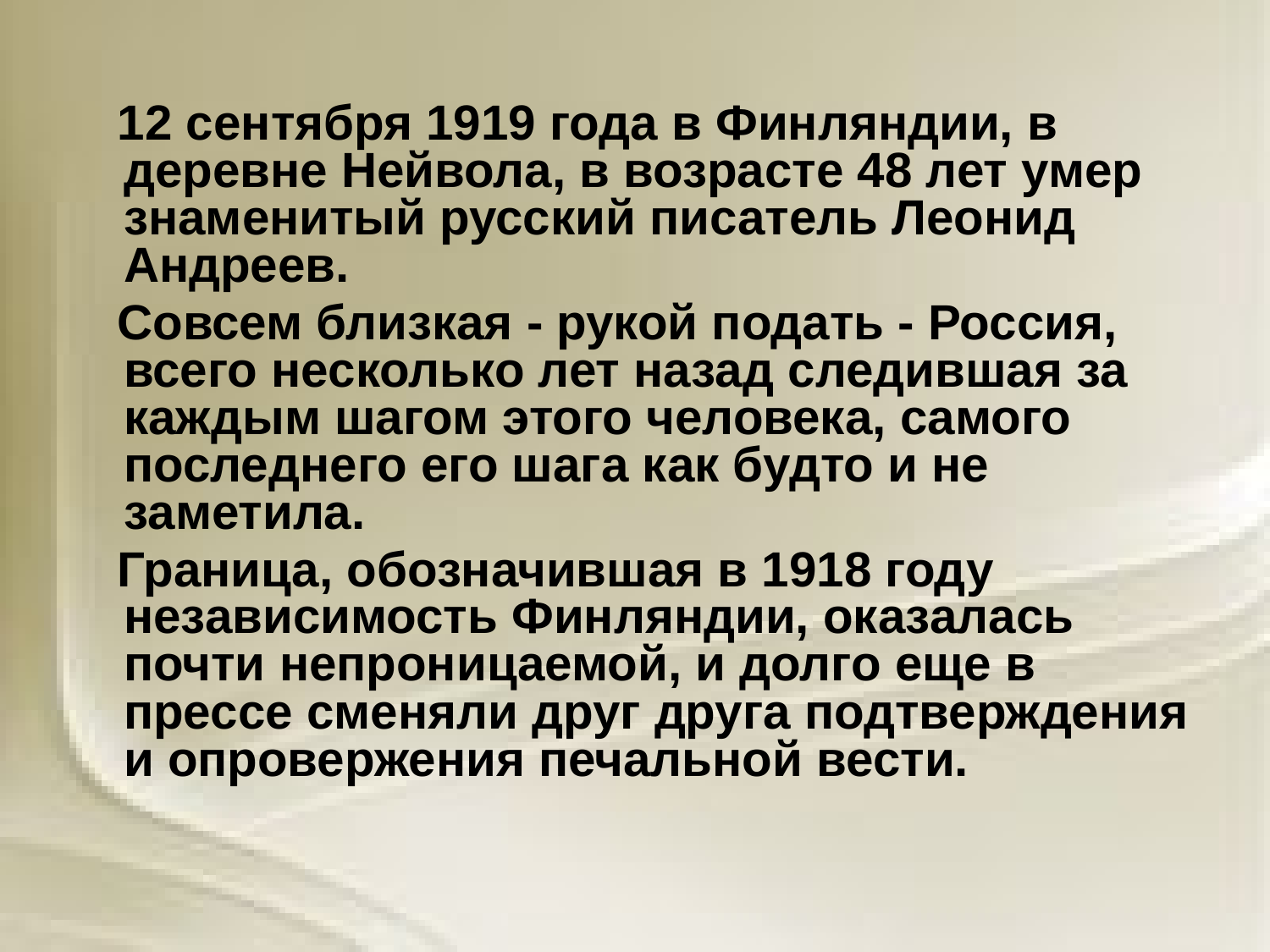

12 сентября 1919 года в Финляндии, в деревне Нейвола, в возрасте 48 лет умер знаменитый русский писатель Леонид Андреев.
   Совсем близкая - рукой подать - Россия, всего несколько лет назад следившая за каждым шагом этого человека, самого последнего его шага как будто и не заметила.
   Граница, обозначившая в 1918 году независимость Финляндии, оказалась почти непроницаемой, и долго еще в прессе сменяли друг друга подтверждения и опровержения печальной вести.